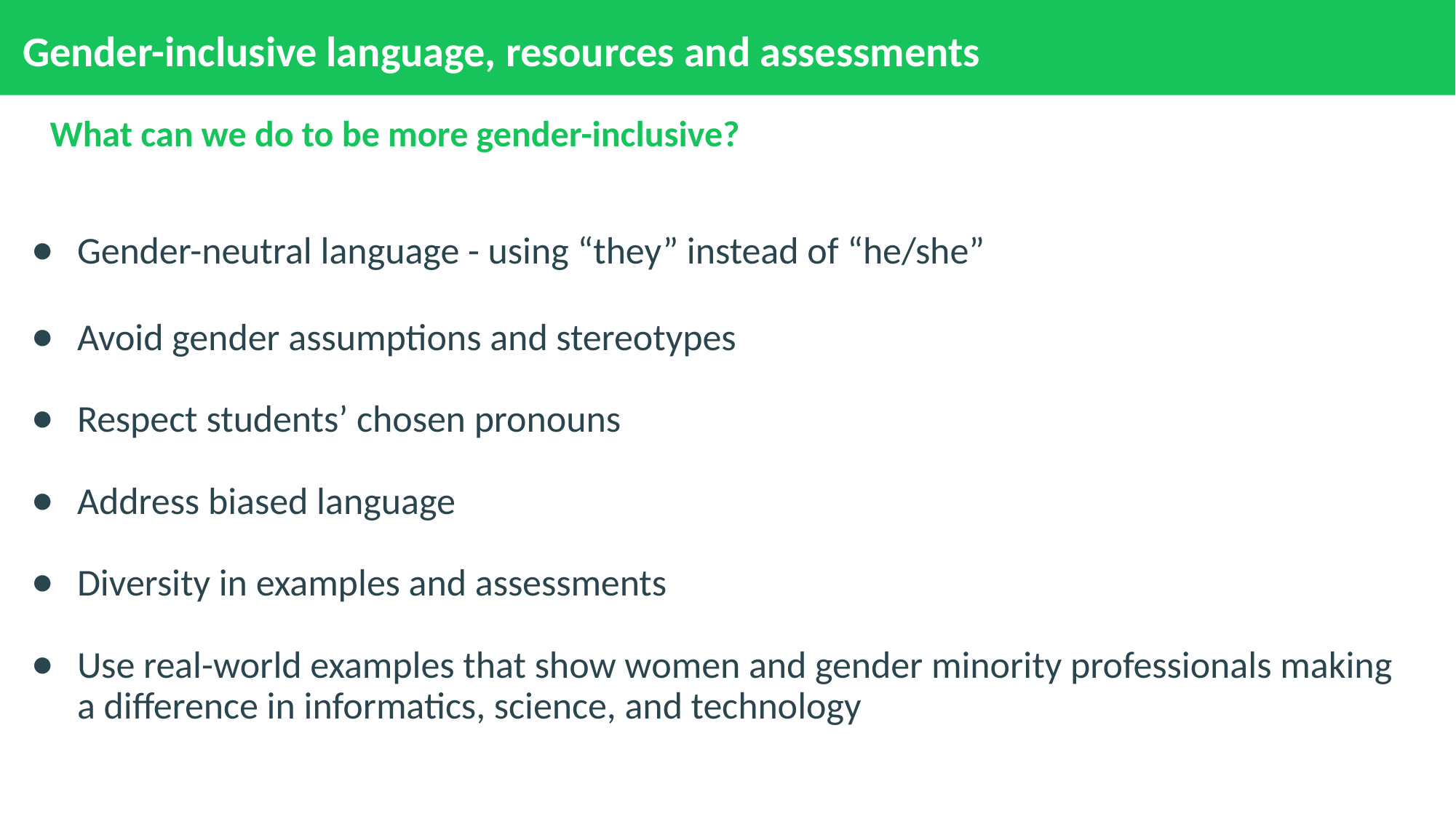

# Gender-inclusive language, resources and assessments
What can we do to be more gender-inclusive?
Gender-neutral language - using “they” instead of “he/she”
Avoid gender assumptions and stereotypes
Respect students’ chosen pronouns
Address biased language
Diversity in examples and assessments
Use real-world examples that show women and gender minority professionals making a difference in informatics, science, and technology